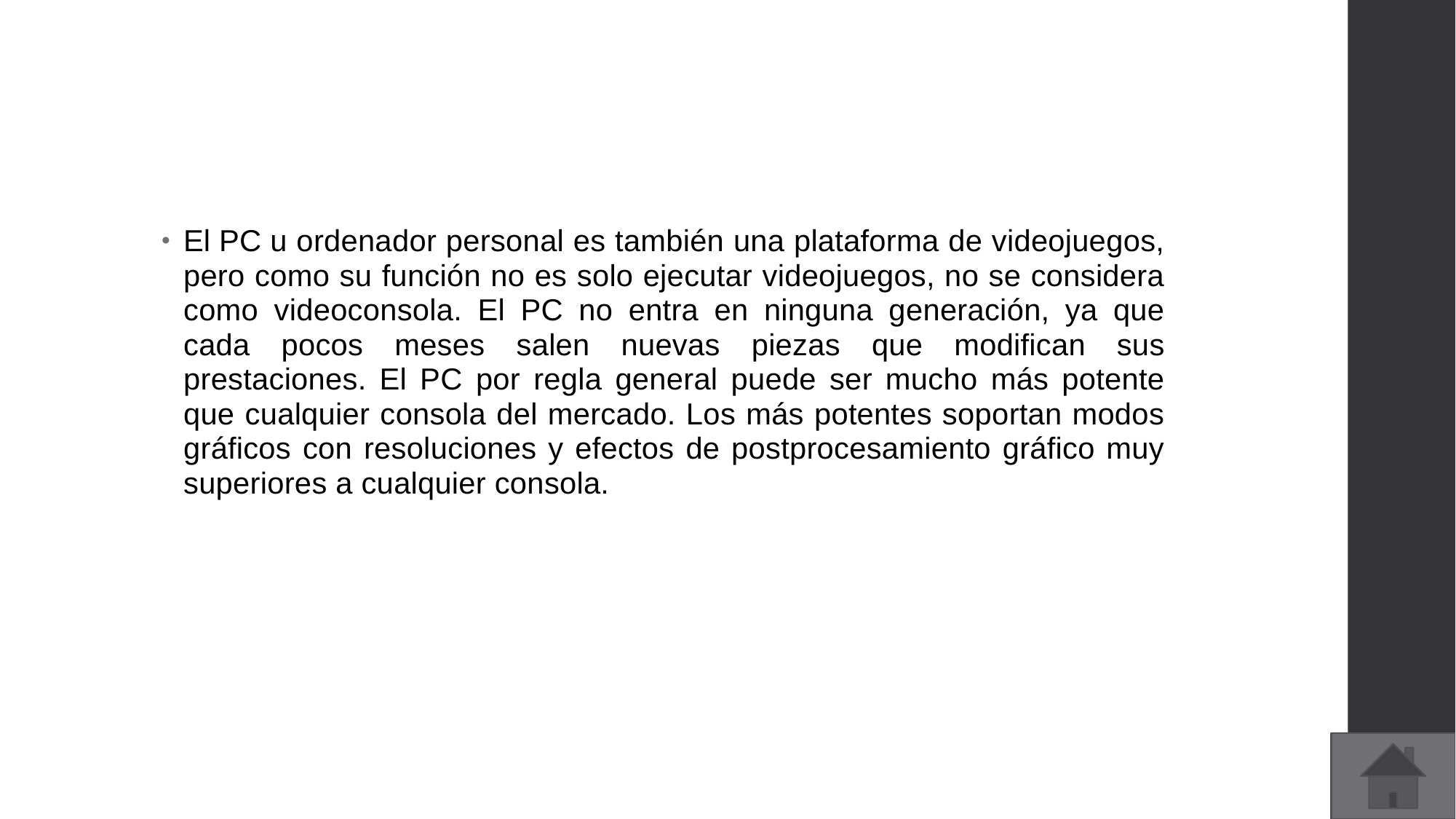

#
El PC u ordenador personal es también una plataforma de videojuegos, pero como su función no es solo ejecutar videojuegos, no se considera como videoconsola. El PC no entra en ninguna generación, ya que cada pocos meses salen nuevas piezas que modifican sus prestaciones. El PC por regla general puede ser mucho más potente que cualquier consola del mercado. Los más potentes soportan modos gráficos con resoluciones y efectos de postprocesamiento gráfico muy superiores a cualquier consola.